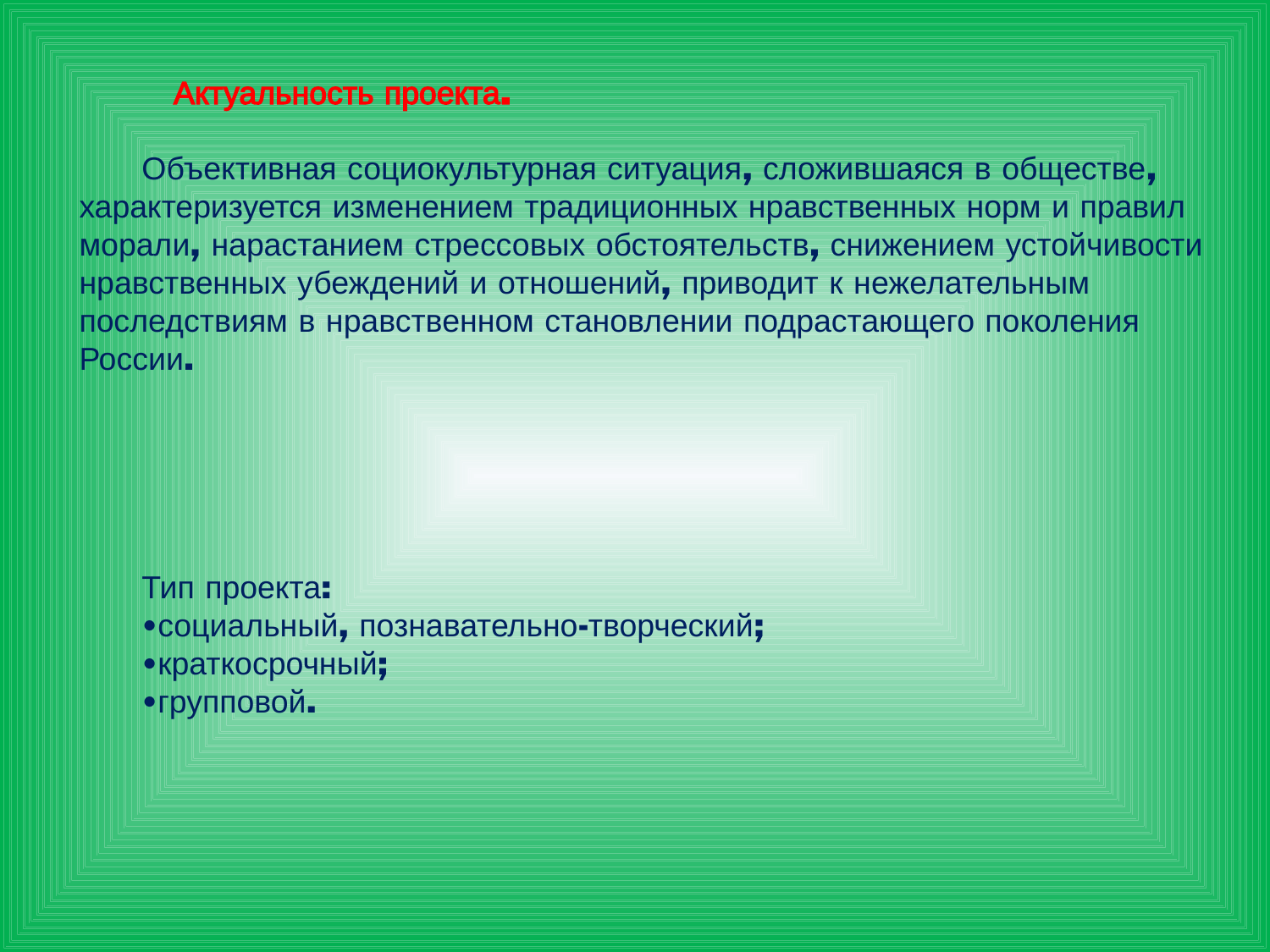

Актуальность проекта.

Объективная социокультурная ситуация, сложившаяся в обществе, характеризуется изменением традиционных нравственных норм и правил морали, нарастанием стрессовых обстоятельств, снижением устойчивости нравственных убеждений и отношений, приводит к нежелательным последствиям в нравственном становлении подрастающего поколения России.

Тип проекта:
•социальный, познавательно-творческий;
•краткосрочный;
•групповой.